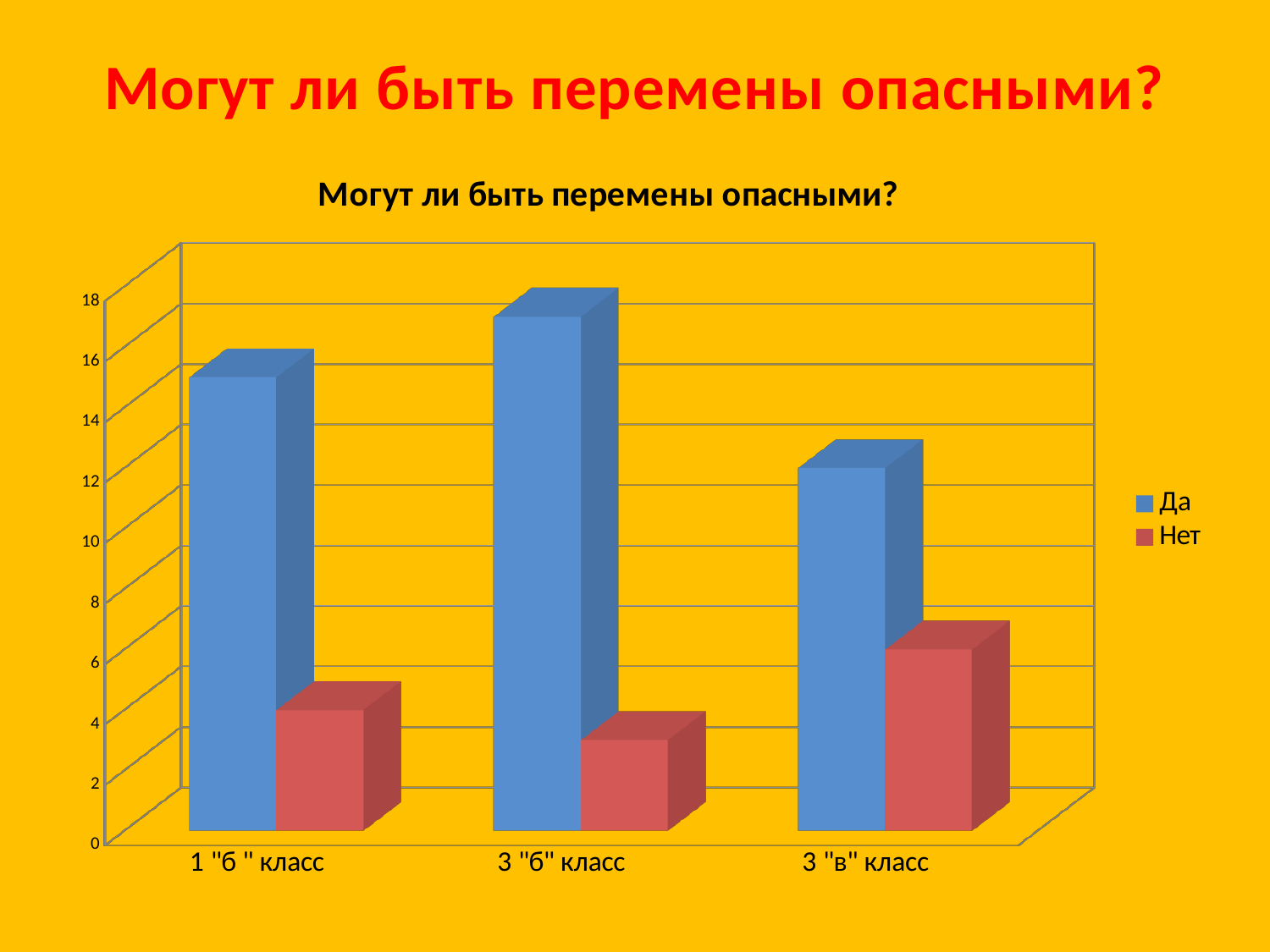

Могут ли быть перемены опасными?

[unsupported chart]